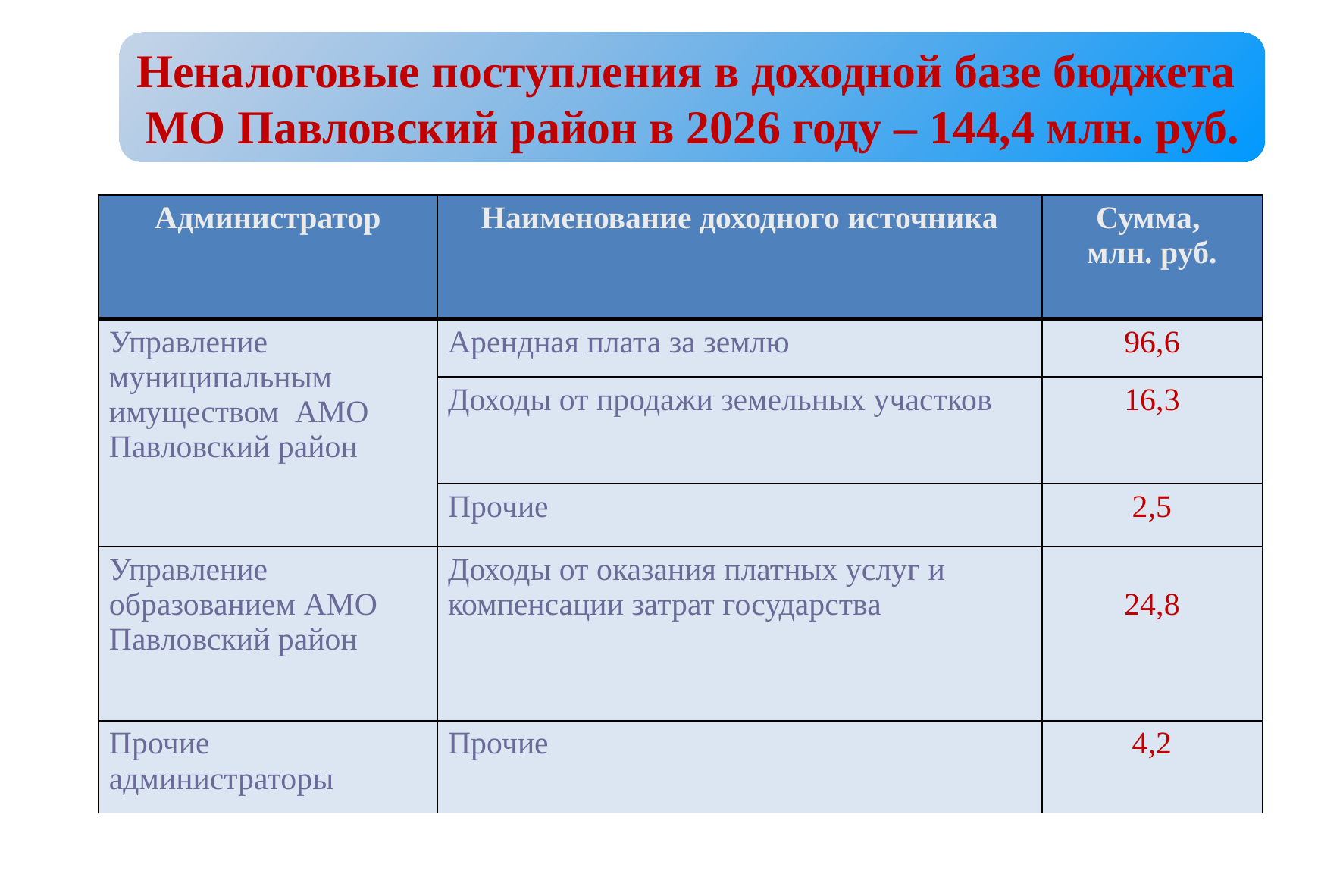

Неналоговые поступления в доходной базе бюджета
МО Павловский район в 2026 году – 144,4 млн. руб.
| Администратор | Наименование доходного источника | Сумма, млн. руб. |
| --- | --- | --- |
| Управление муниципальным имуществом АМО Павловский район | Арендная плата за землю | 96,6 |
|  | Доходы от продажи земельных участков | 16,3 |
|  | Прочие | 2,5 |
| Управление образованием АМО Павловский район | Доходы от оказания платных услуг и компенсации затрат государства | 24,8 |
| Прочие администраторы | Прочие | 4,2 |